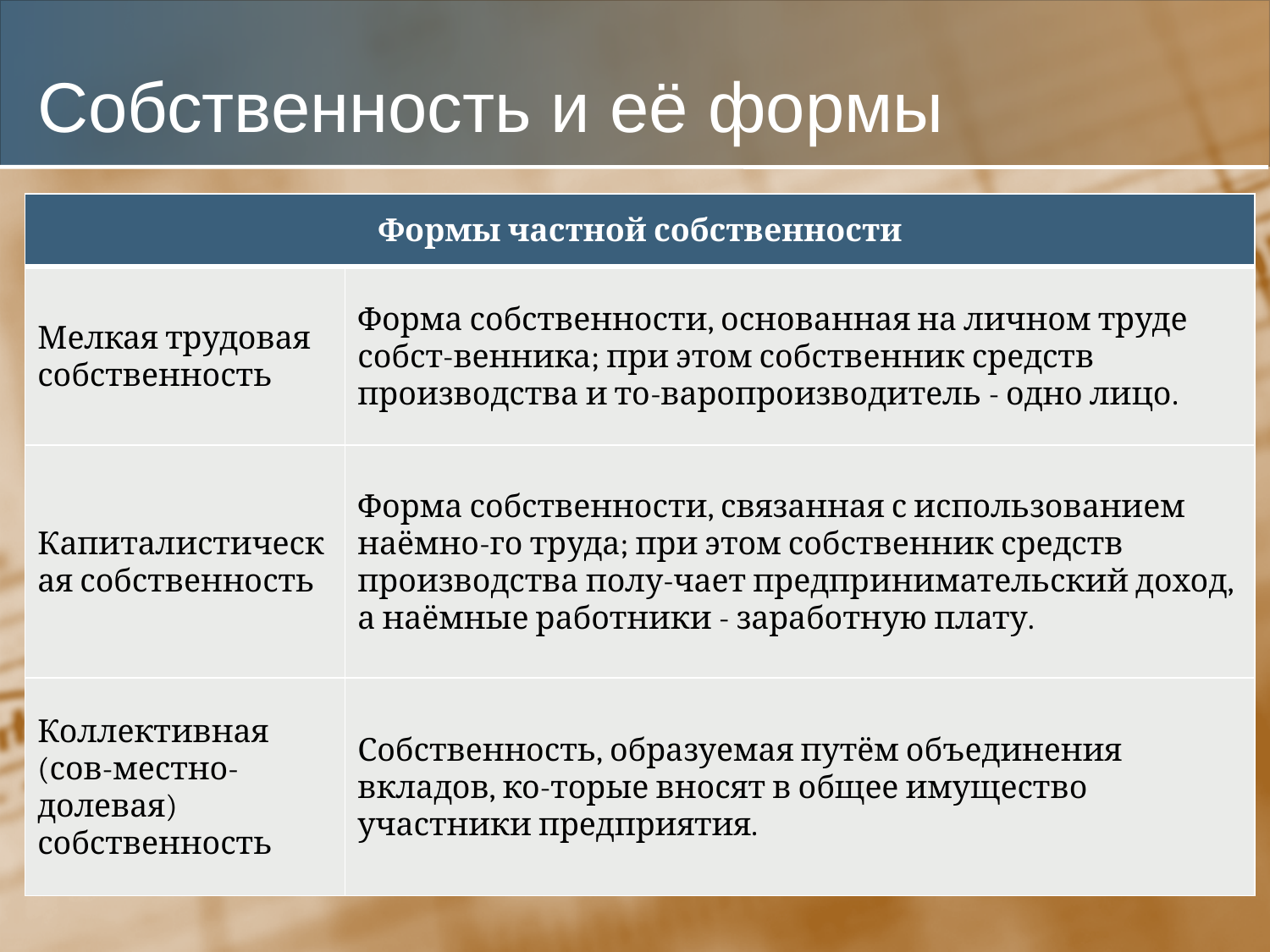

# Собственность и её формы
| Формы частной собственности |  |
| --- | --- |
| Мелкая трудовая собственность | Форма собственности, основанная на личном труде собст-венника; при этом собственник средств производства и то-варопроизводитель - одно лицо. |
| Капиталистическая собственность | Форма собственности, связанная с использованием наёмно-го труда; при этом собственник средств производства полу-чает предпринимательский доход, а наёмные работники - заработную плату. |
| Коллективная (сов-местно-долевая) собственность | Собственность, образуемая путём объединения вкладов, ко-торые вносят в общее имущество участники предприятия. |